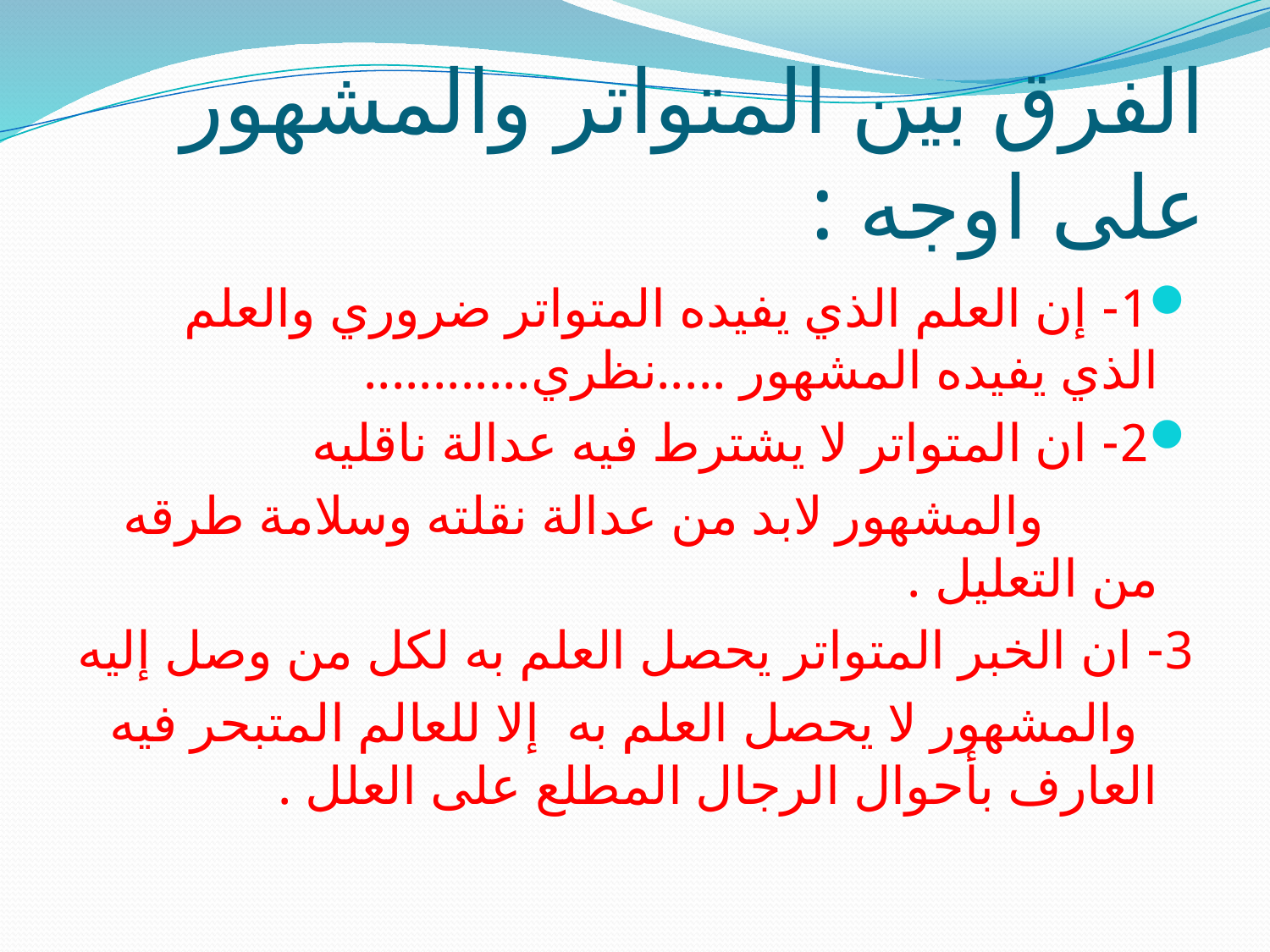

# الفرق بين المتواتر والمشهور على اوجه :
1- إن العلم الذي يفيده المتواتر ضروري والعلم الذي يفيده المشهور .....نظري............
2- ان المتواتر لا يشترط فيه عدالة ناقليه
           والمشهور لابد من عدالة نقلته وسلامة طرقه من التعليل .
3- ان الخبر المتواتر يحصل العلم به لكل من وصل إليه
    والمشهور لا يحصل العلم به  إلا للعالم المتبحر فيه العارف بأحوال الرجال المطلع على العلل .